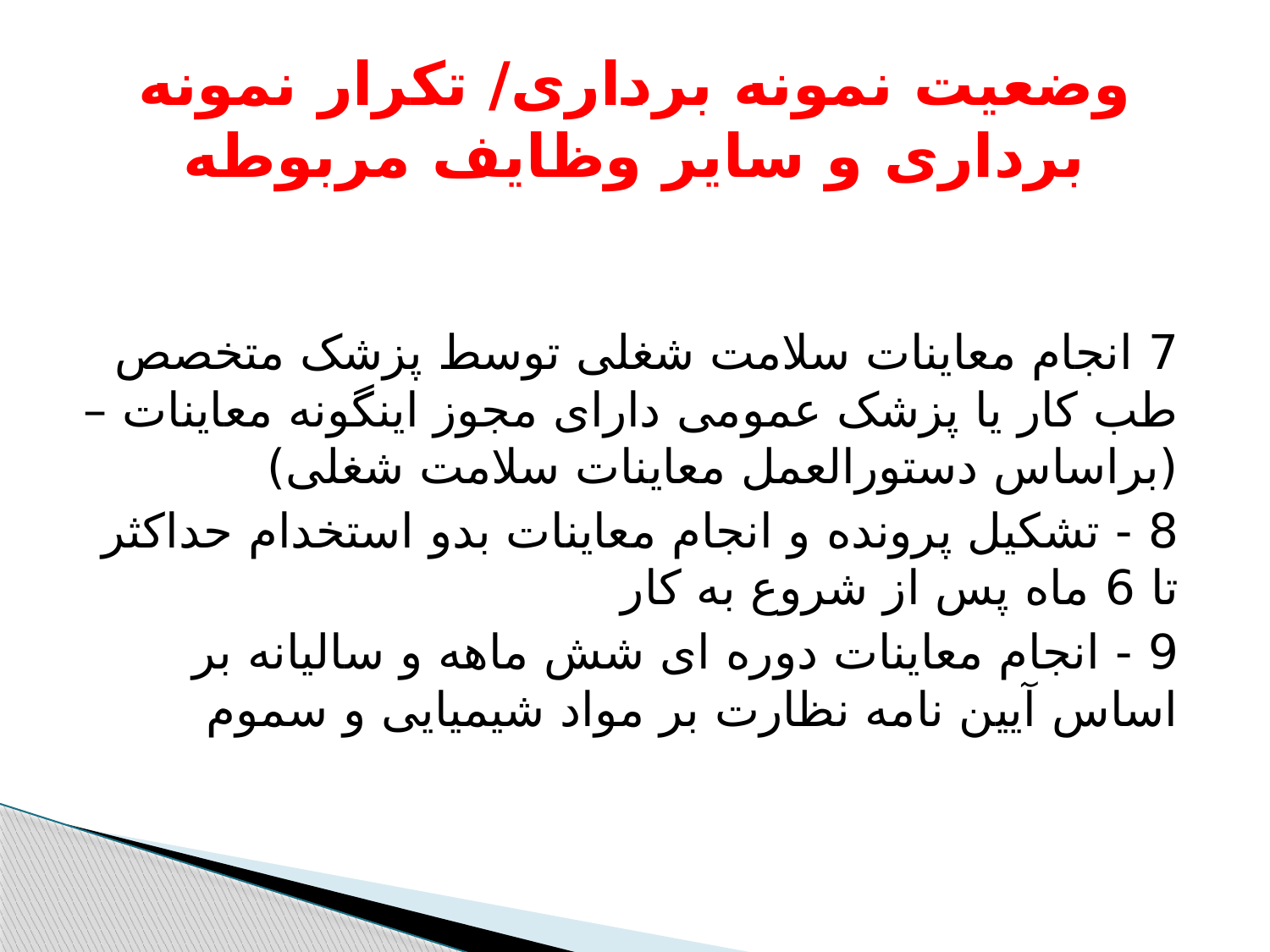

# وضعیت نمونه برداری/ تکرار نمونه برداری و سایر وظایف مربوطه
7 انجام معاینات سلامت شغلی توسط پزشک متخصص طب کار یا پزشک عمومی دارای مجوز اینگونه معاینات –(براساس دستورالعمل معاینات سلامت شغلی)
8 - تشکیل پرونده و انجام معاینات بدو استخدام حداکثر تا 6 ماه پس از شروع به کار
9 - انجام معاینات دوره ای شش ماهه و سالیانه بر اساس آیین نامه نظارت بر مواد شیمیایی و سموم